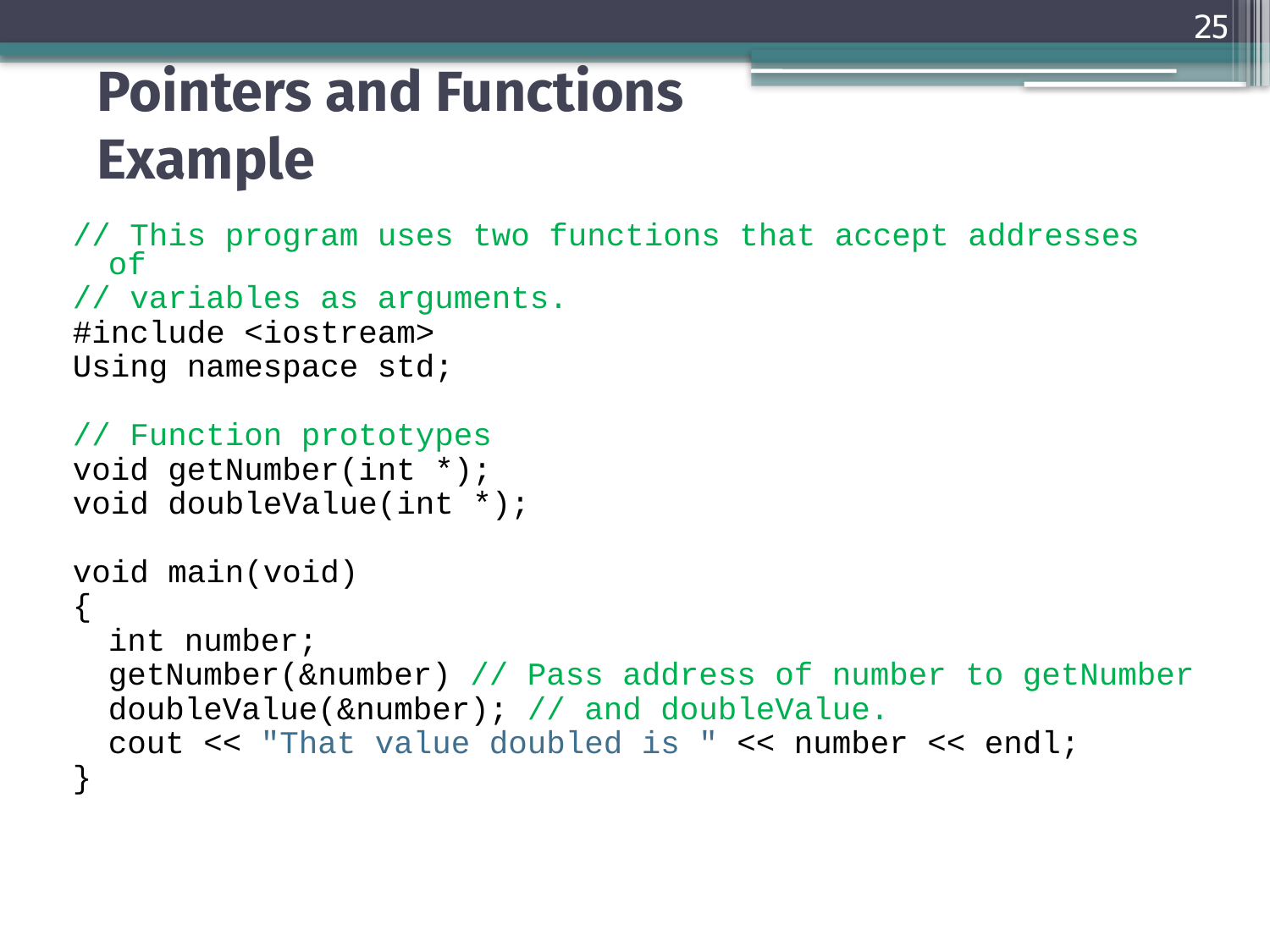

25
# Pointers and Functions Example
// This program uses two functions that accept addresses of
// variables as arguments.
#include <iostream>
Using namespace std;

// Function prototypes
void getNumber(int *);
void doubleValue(int *);

void main(void)
{
	int number;
	getNumber(&number) // Pass address of number to getNumber
	doubleValue(&number); // and doubleValue.
	cout << "That value doubled is " << number << endl;
}